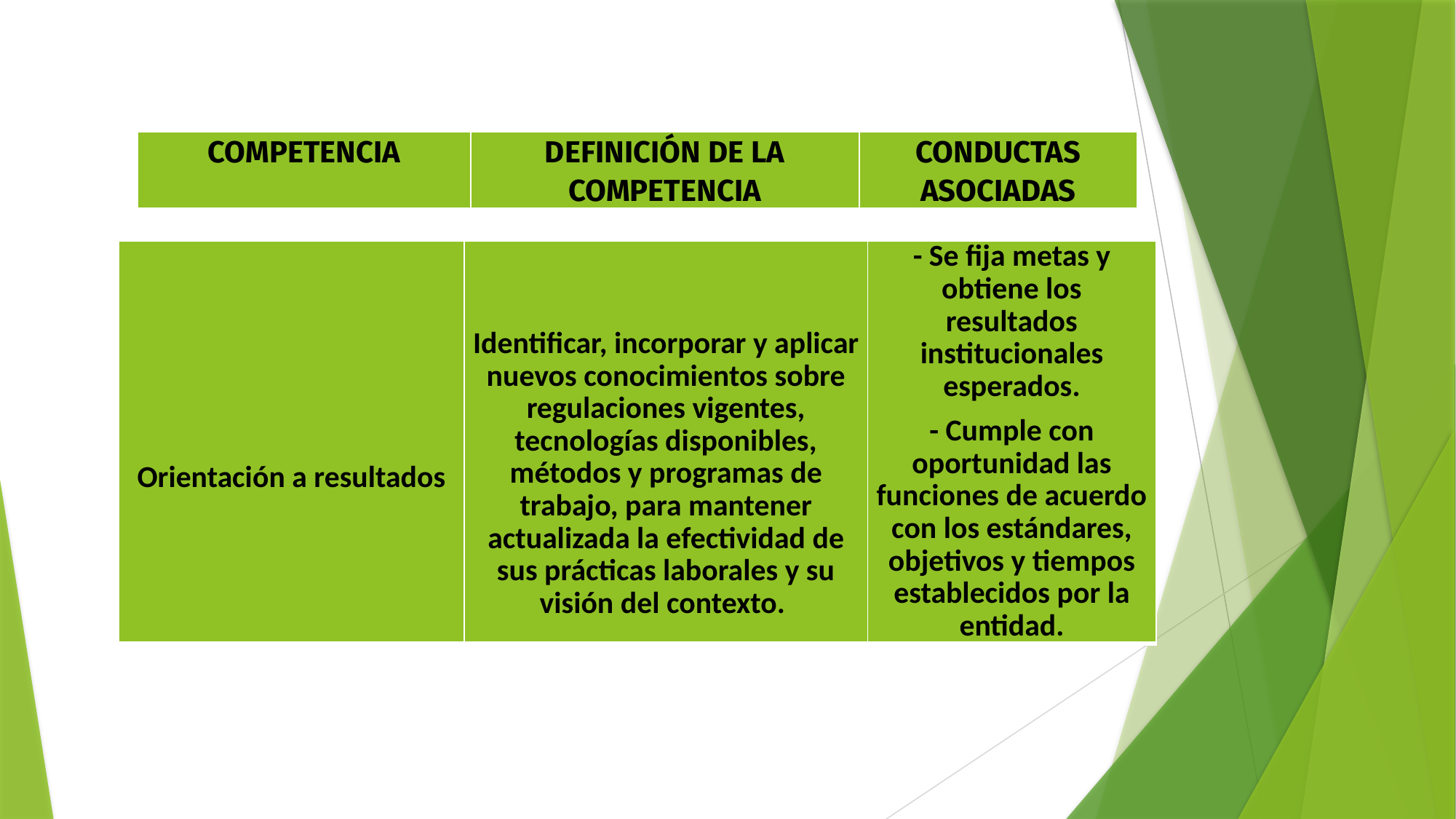

#
| COMPETENCIA | DEFINICIÓN DE LA COMPETENCIA | CONDUCTAS ASOCIADAS |
| --- | --- | --- |
| Orientación a resultados | Identificar, incorporar y aplicar nuevos conocimientos sobre regulaciones vigentes, tecnologías disponibles, métodos y programas de trabajo, para mantener actualizada la efectividad de sus prácticas laborales y su visión del contexto. | - Se fija metas y obtiene los resultados institucionales esperados. - Cumple con oportunidad las funciones de acuerdo con los estándares, objetivos y tiempos establecidos por la entidad. |
| --- | --- | --- |